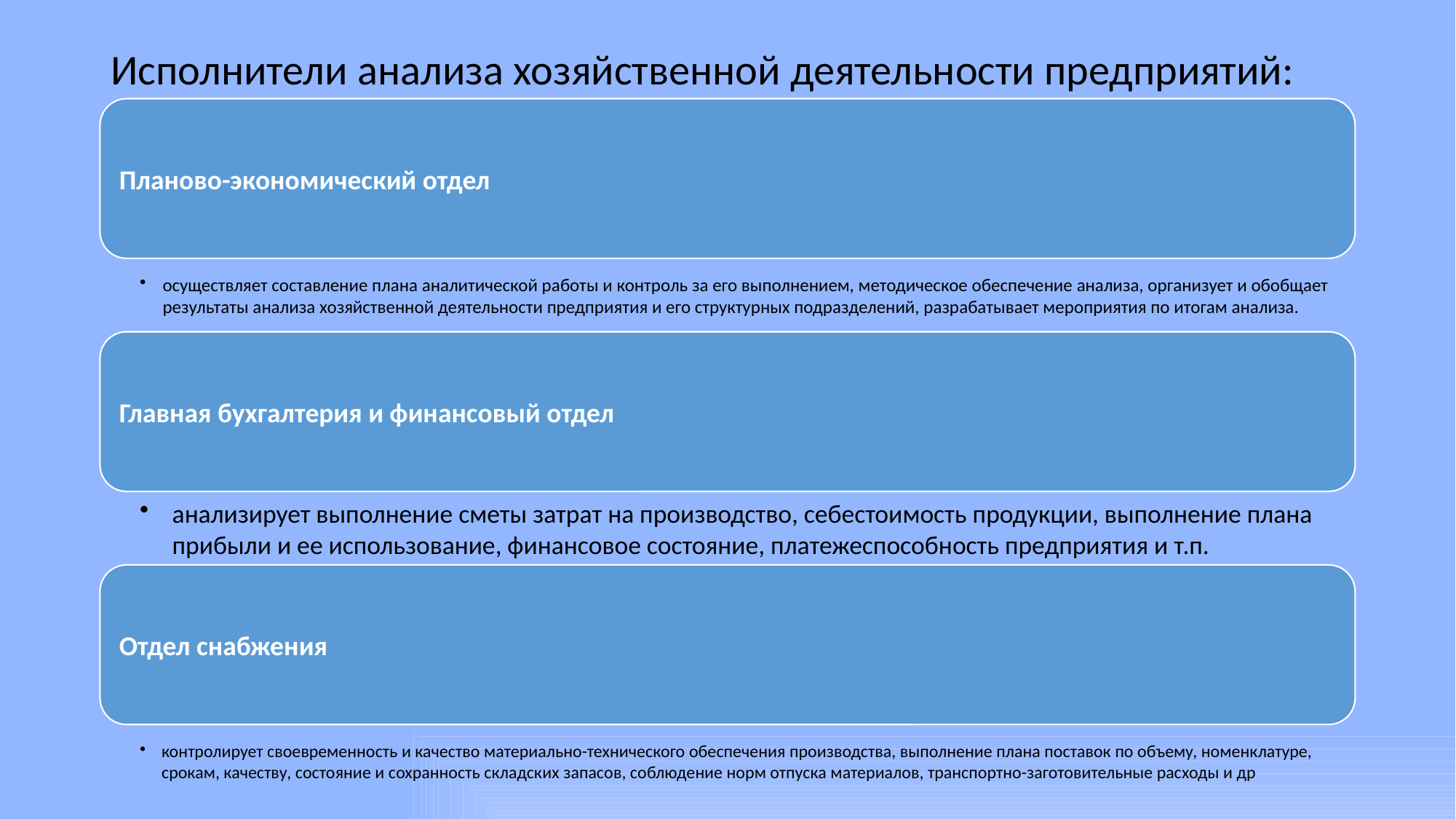

# Исполнители анализа хозяйственной деятельности предприятий:
Планово-экономический отдел
осуществляет составление плана аналитической работы и контроль за его выполнением, методическое обеспечение анализа, организует и обобщает результаты анализа хозяйственной деятельности предприятия и его структурных подразделений, разрабатывает мероприятия по итогам анализа.
Главная бухгалтерия и финансовый отдел
анализирует выполнение сметы затрат на производство, себестоимость продукции, выполнение плана прибыли и ее использование, финансовое состояние, платежеспособность предприятия и т.п.
Отдел снабжения
контролирует своевременность и качество материально-технического обеспечения производства, выполнение плана поставок по объему, номенклатуре, срокам, качеству, состояние и сохранность складских запасов, соблюдение норм отпуска материалов, транспортно-заготовительные расходы и др